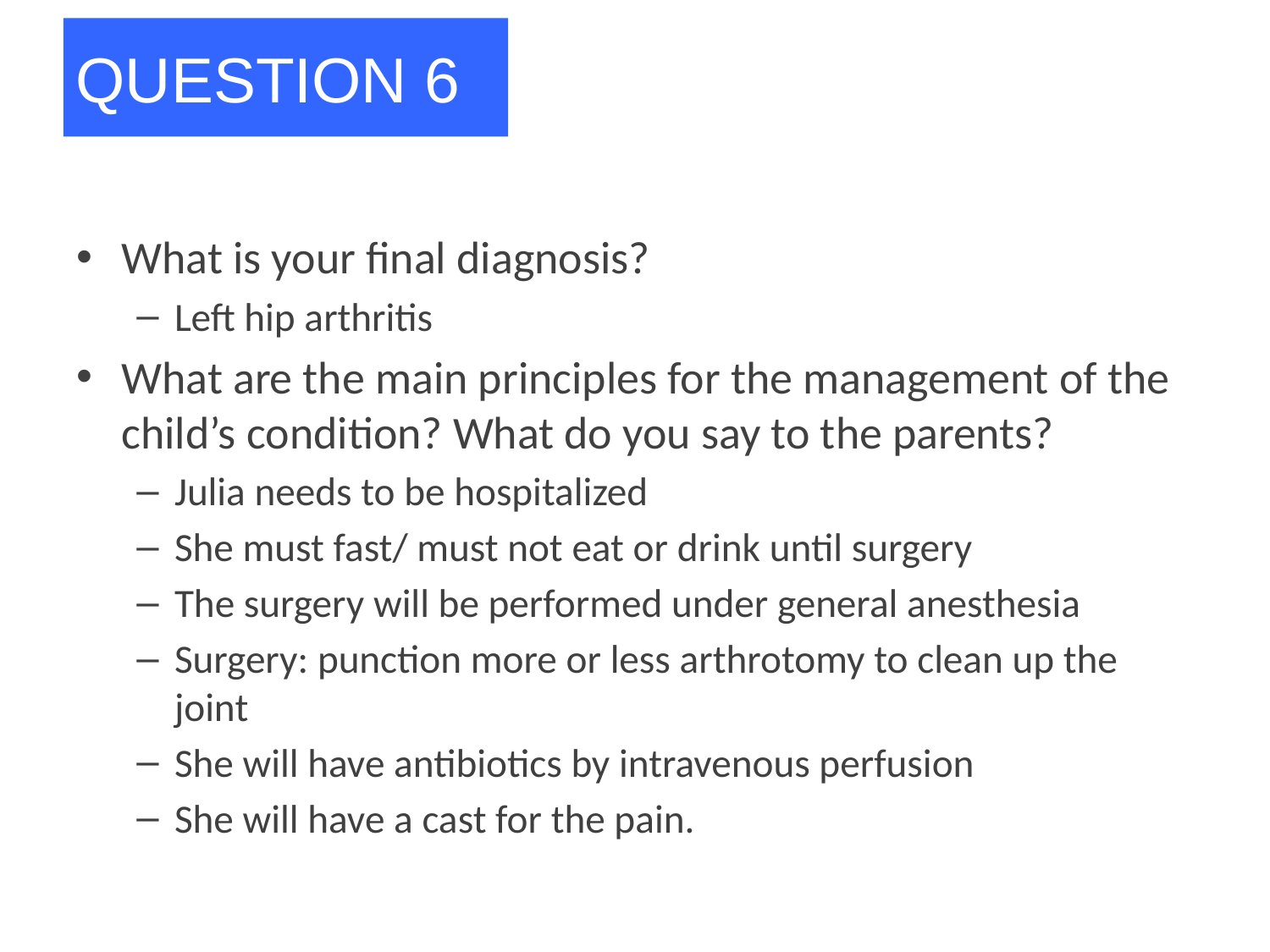

QUESTION 6
What is your final diagnosis?
Left hip arthritis
What are the main principles for the management of the child’s condition? What do you say to the parents?
Julia needs to be hospitalized
She must fast/ must not eat or drink until surgery
The surgery will be performed under general anesthesia
Surgery: punction more or less arthrotomy to clean up the joint
She will have antibiotics by intravenous perfusion
She will have a cast for the pain.